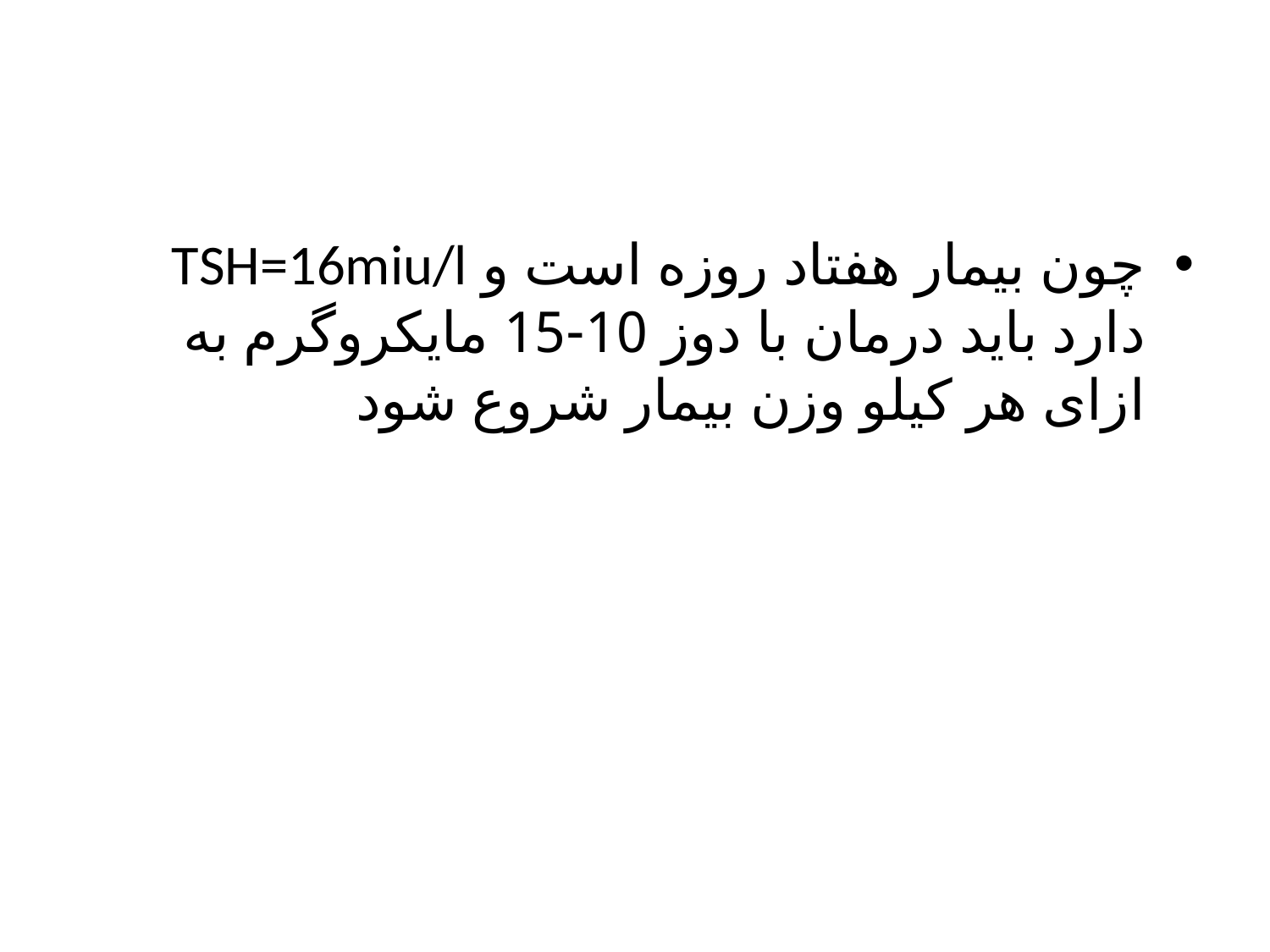

#
چون بیمار هفتاد روزه است و TSH=16miu/l دارد باید درمان با دوز 10-15 مایکروگرم به ازای هر کیلو وزن بیمار شروع شود